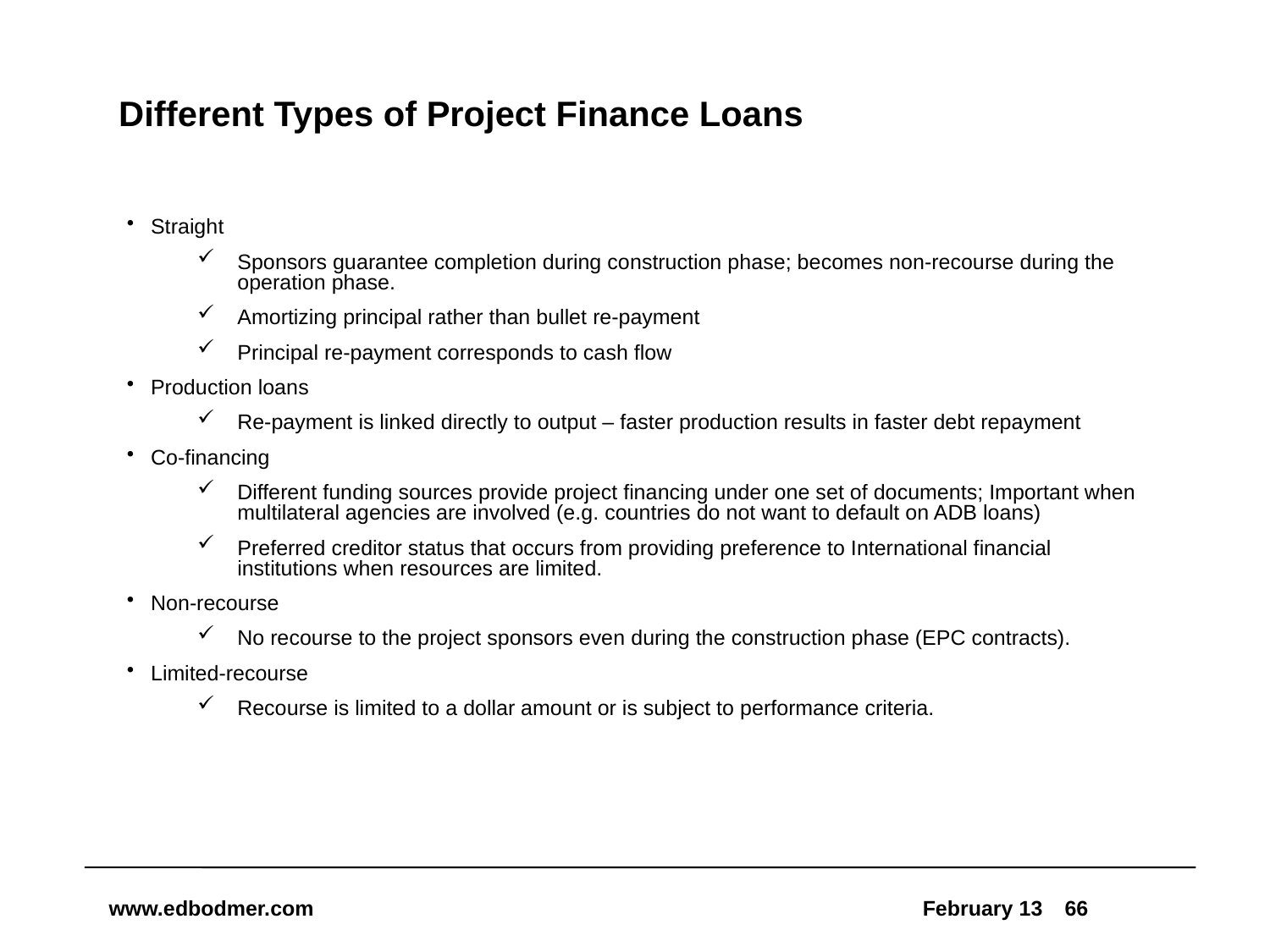

# Different Types of Project Finance Loans
Straight
Sponsors guarantee completion during construction phase; becomes non-recourse during the operation phase.
Amortizing principal rather than bullet re-payment
Principal re-payment corresponds to cash flow
Production loans
Re-payment is linked directly to output – faster production results in faster debt repayment
Co-financing
Different funding sources provide project financing under one set of documents; Important when multilateral agencies are involved (e.g. countries do not want to default on ADB loans)
Preferred creditor status that occurs from providing preference to International financial institutions when resources are limited.
Non-recourse
No recourse to the project sponsors even during the construction phase (EPC contracts).
Limited-recourse
Recourse is limited to a dollar amount or is subject to performance criteria.